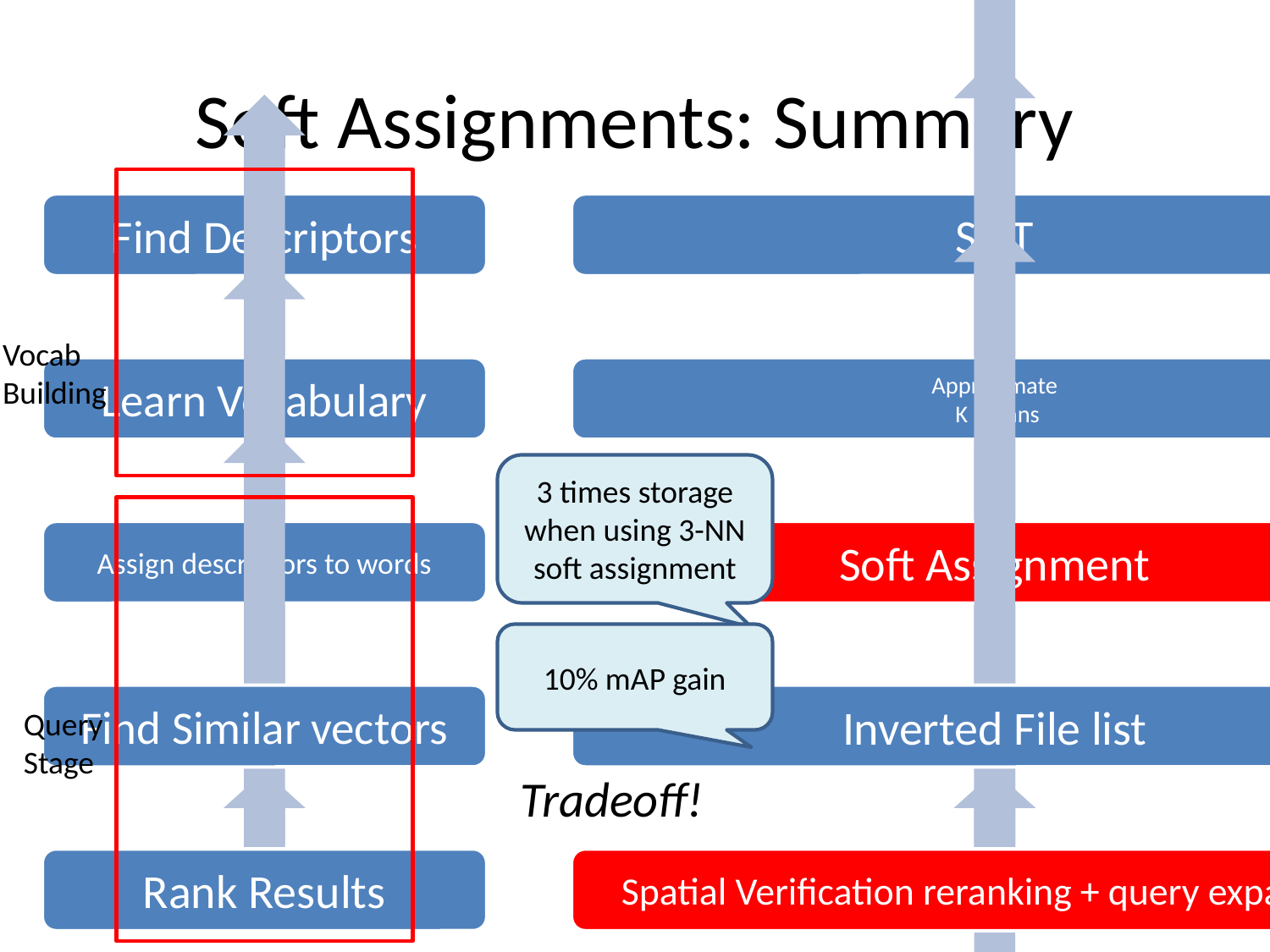

# Soft Assignments: Summary

Find Descriptors
Learn Vocabulary
Assign descriptors to words
Find Similar vectors
Rank Results
SIFT
Approximate
 K Means
Soft Assignment
Inverted File list
Vocab
Building
3 times storage when using 3-NN soft assignment

10% mAP gain
Query
Stage
Tradeoff!